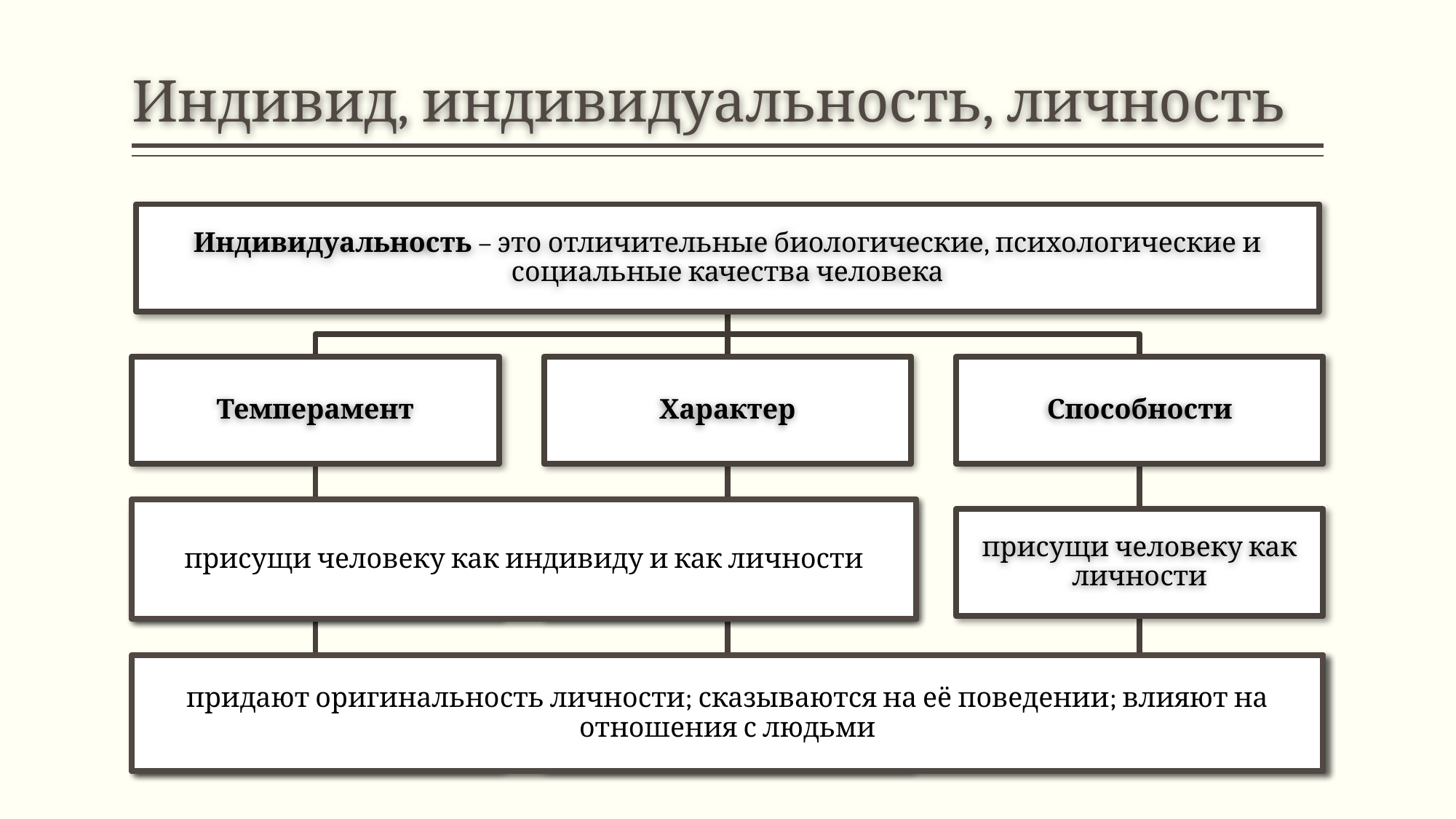

# Индивид, индивидуальность, личность

Индивидуальность – это отличительные биологические, психологические и социальные качества человека

Темперамент

Характер

Способности

присущи человеку как личности

присущи человеку как индивиду и как личности

придают оригинальность личности; сказываются на её поведении; влияют на отношения с людьми